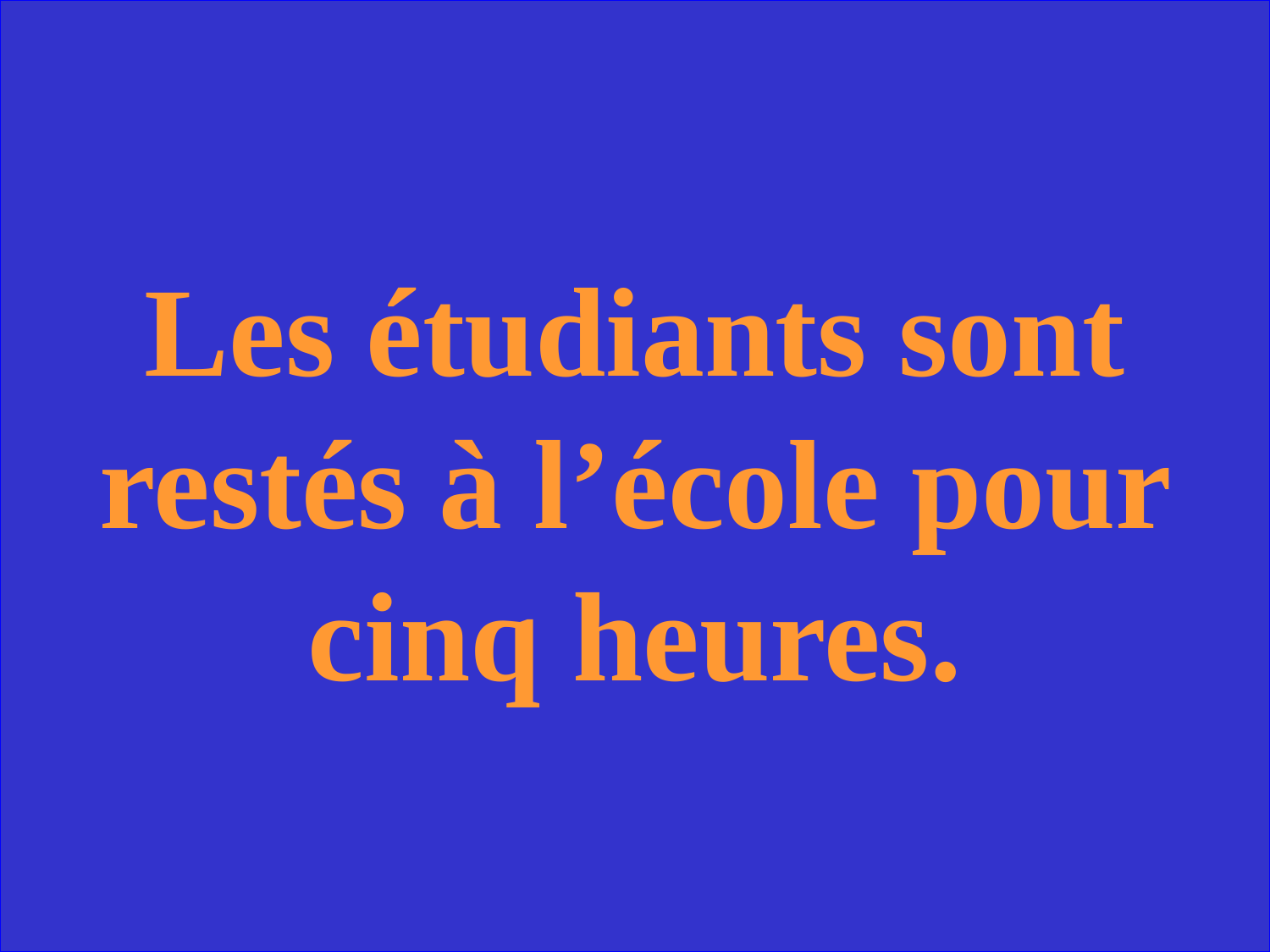

Les étudiants sont restés à l’école pour cinq heures.